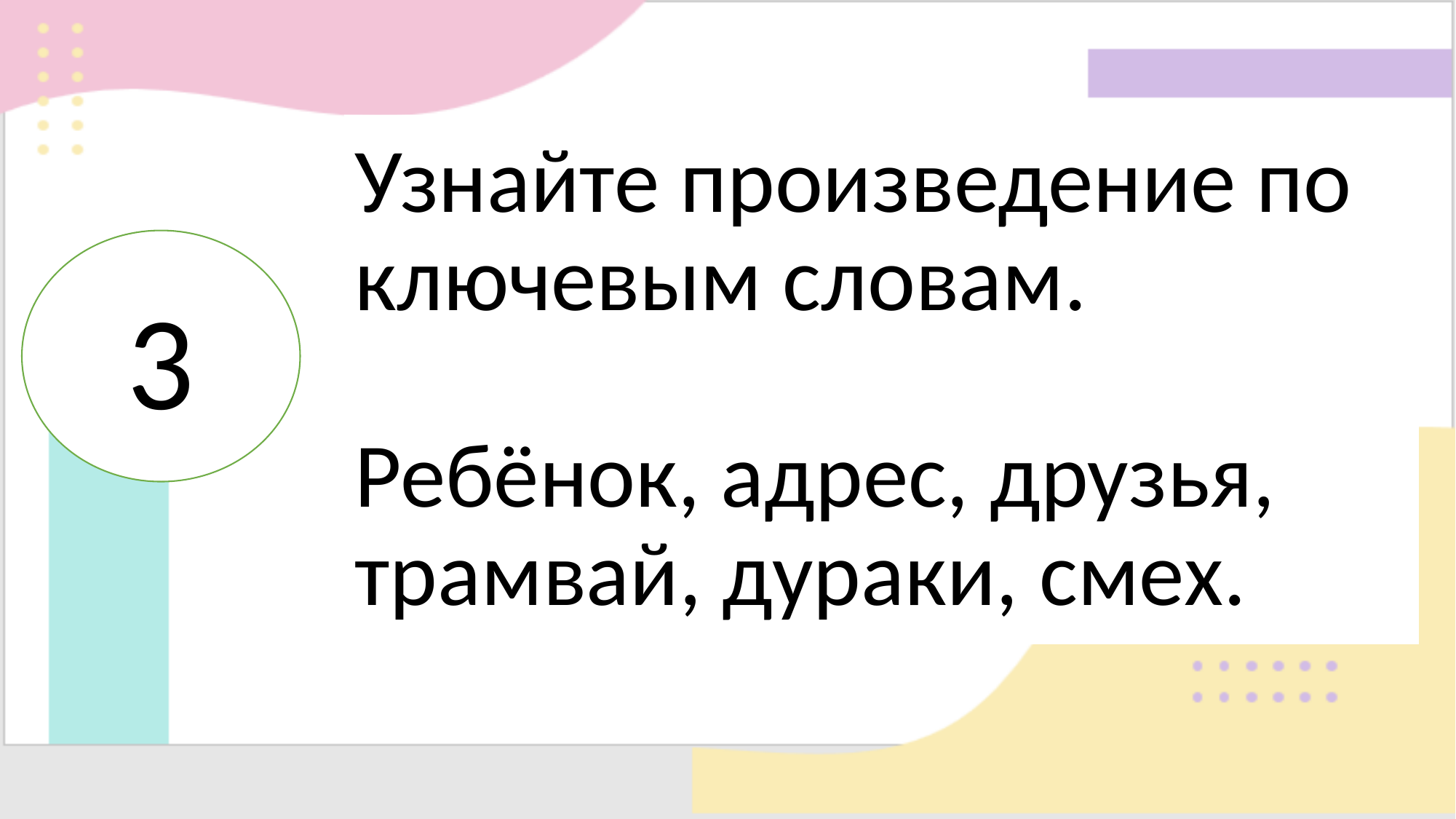

# Узнайте произведение по ключевым словам. Ребёнок, адрес, друзья, трамвай, дураки, смех.
3